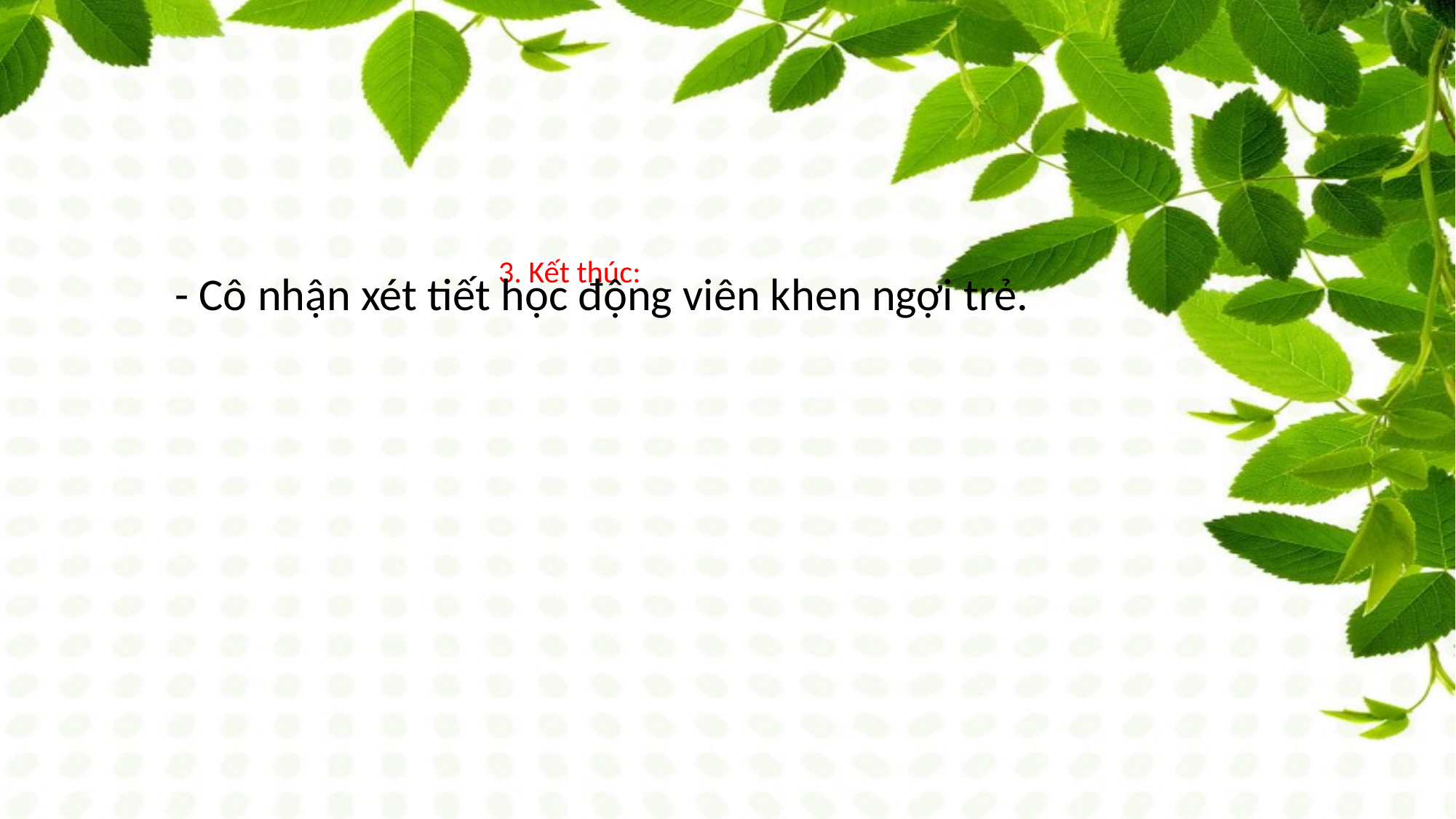

# 3. Kết thúc:
- Cô nhận xét tiết học động viên khen ngợi trẻ.